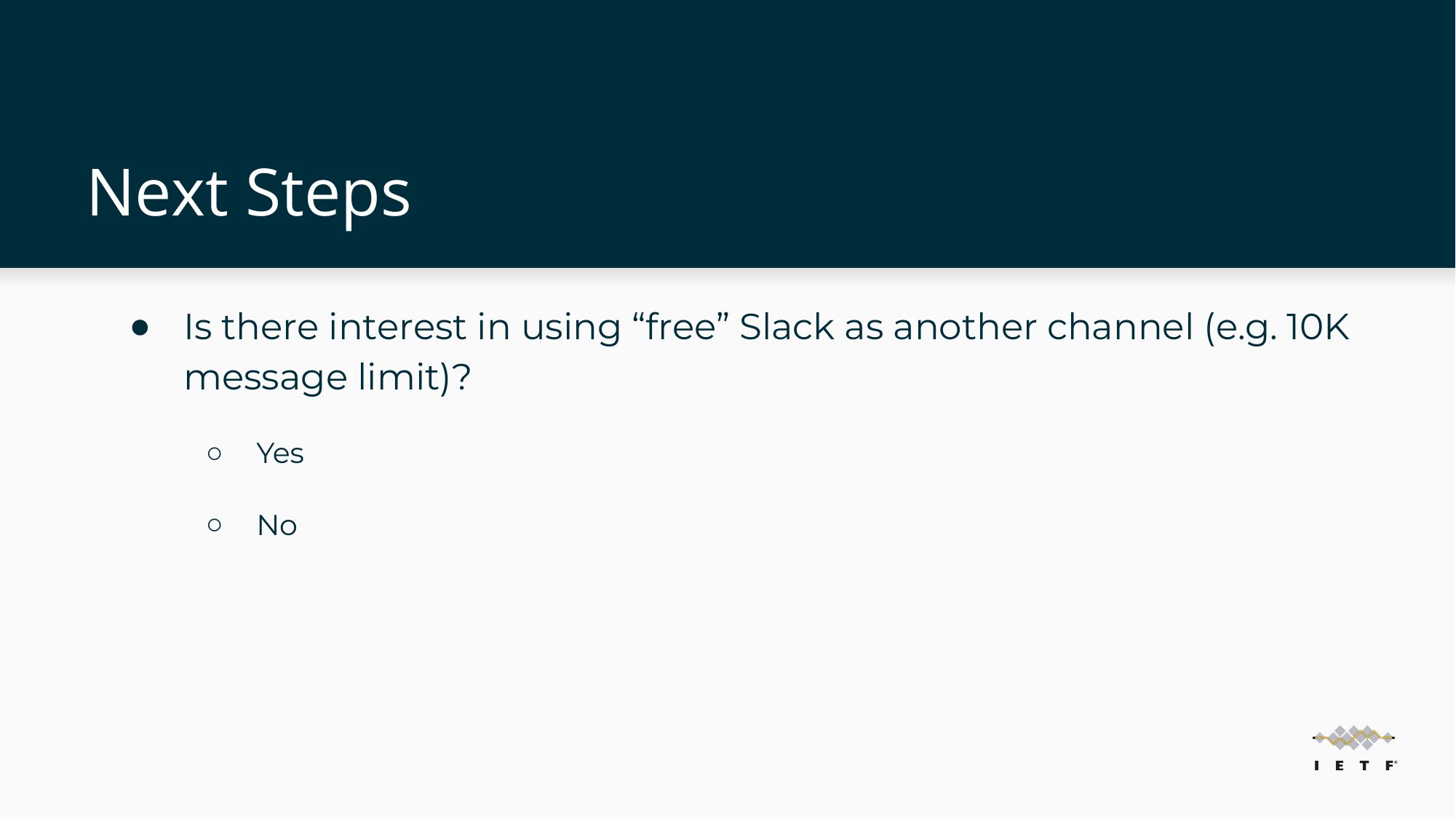

# Next Steps
Is there interest in using “free” Slack as another channel (e.g. 10K message limit)?
Yes
No